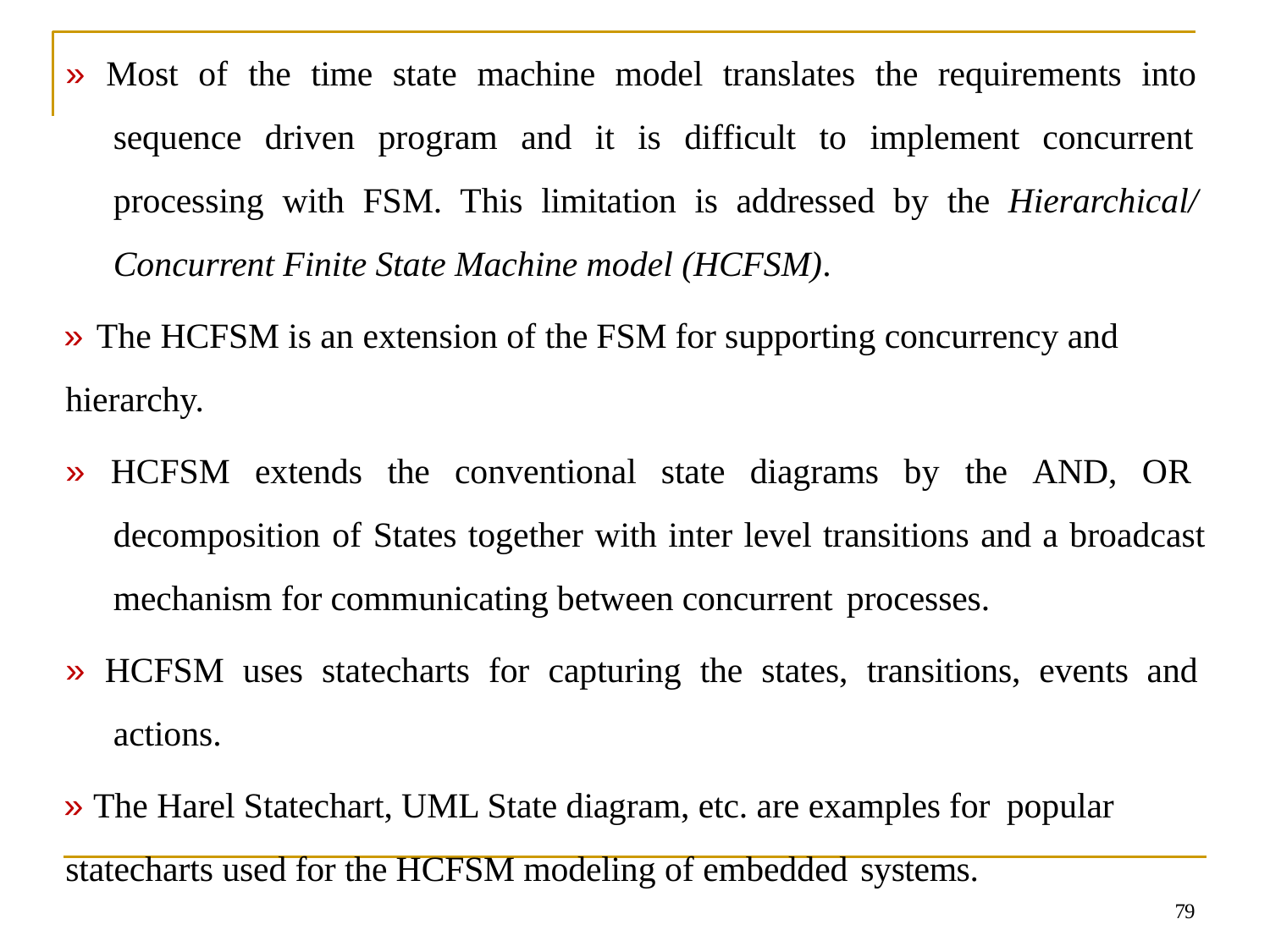

» Most of the time state machine model translates the requirements into  sequence driven program and it is difficult to implement concurrent  processing with FSM. This limitation is addressed by the Hierarchical/  Concurrent Finite State Machine model (HCFSM).
» The HCFSM is an extension of the FSM for supporting concurrency and
hierarchy.
» HCFSM extends the conventional state diagrams by the AND, OR  decomposition of States together with inter level transitions and a broadcast  mechanism for communicating between concurrent processes.
» HCFSM uses statecharts for capturing the states, transitions, events and  actions.
» The Harel Statechart, UML State diagram, etc. are examples for popular
statecharts used for the HCFSM modeling of embedded systems.
79